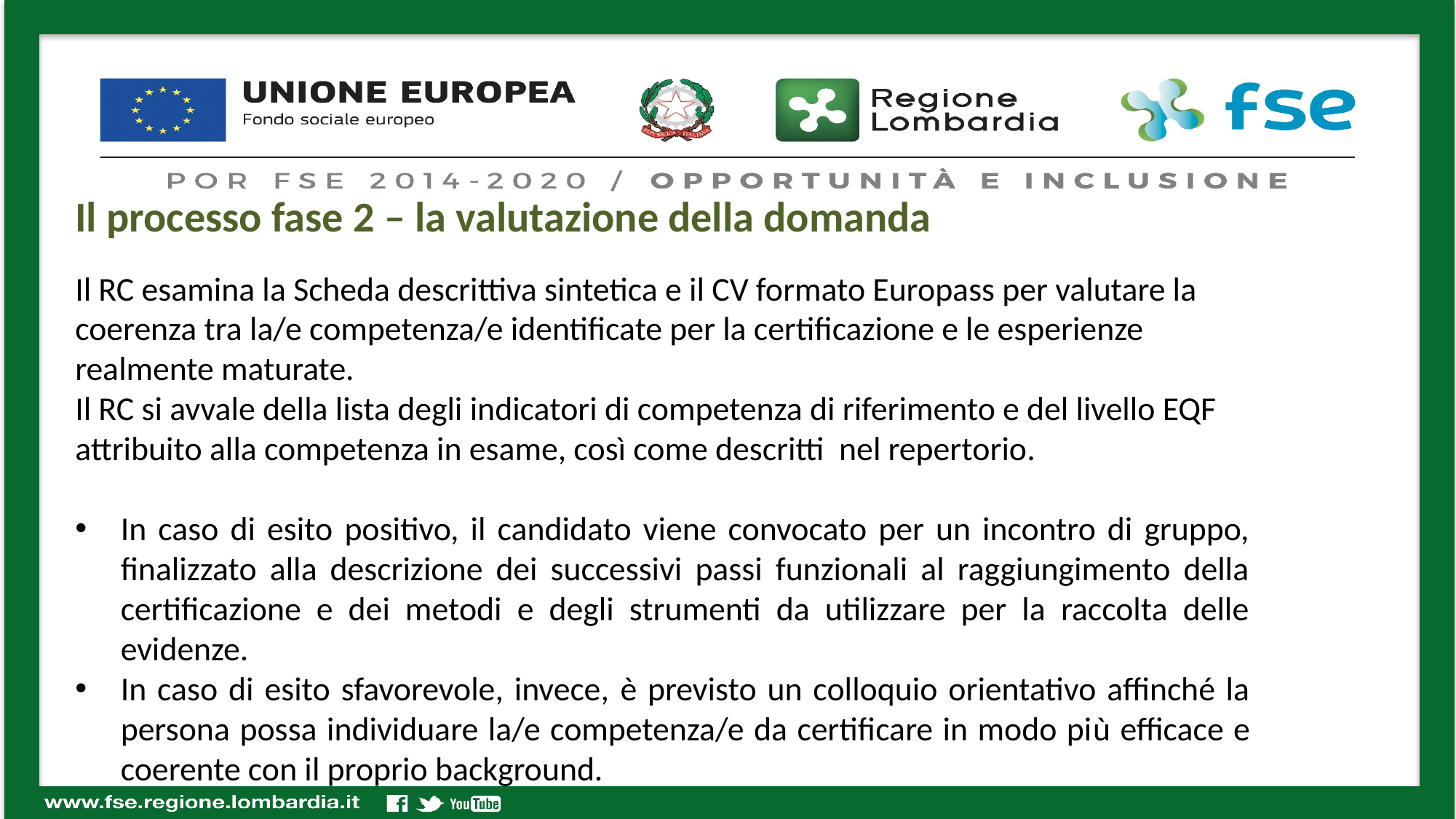

Il processo fase 2 – la valutazione della domanda
Il RC esamina la Scheda descrittiva sintetica e il CV formato Europass per valutare la coerenza tra la/e competenza/e identificate per la certificazione e le esperienze realmente maturate.
Il RC si avvale della lista degli indicatori di competenza di riferimento e del livello EQF attribuito alla competenza in esame, così come descritti  nel repertorio.

In caso di esito positivo, il candidato viene convocato per un incontro di gruppo, finalizzato alla descrizione dei successivi passi funzionali al raggiungimento della certificazione e dei metodi e degli strumenti da utilizzare per la raccolta delle evidenze.
In caso di esito sfavorevole, invece, è previsto un colloquio orientativo affinché la persona possa individuare la/e competenza/e da certificare in modo più efficace e coerente con il proprio background.